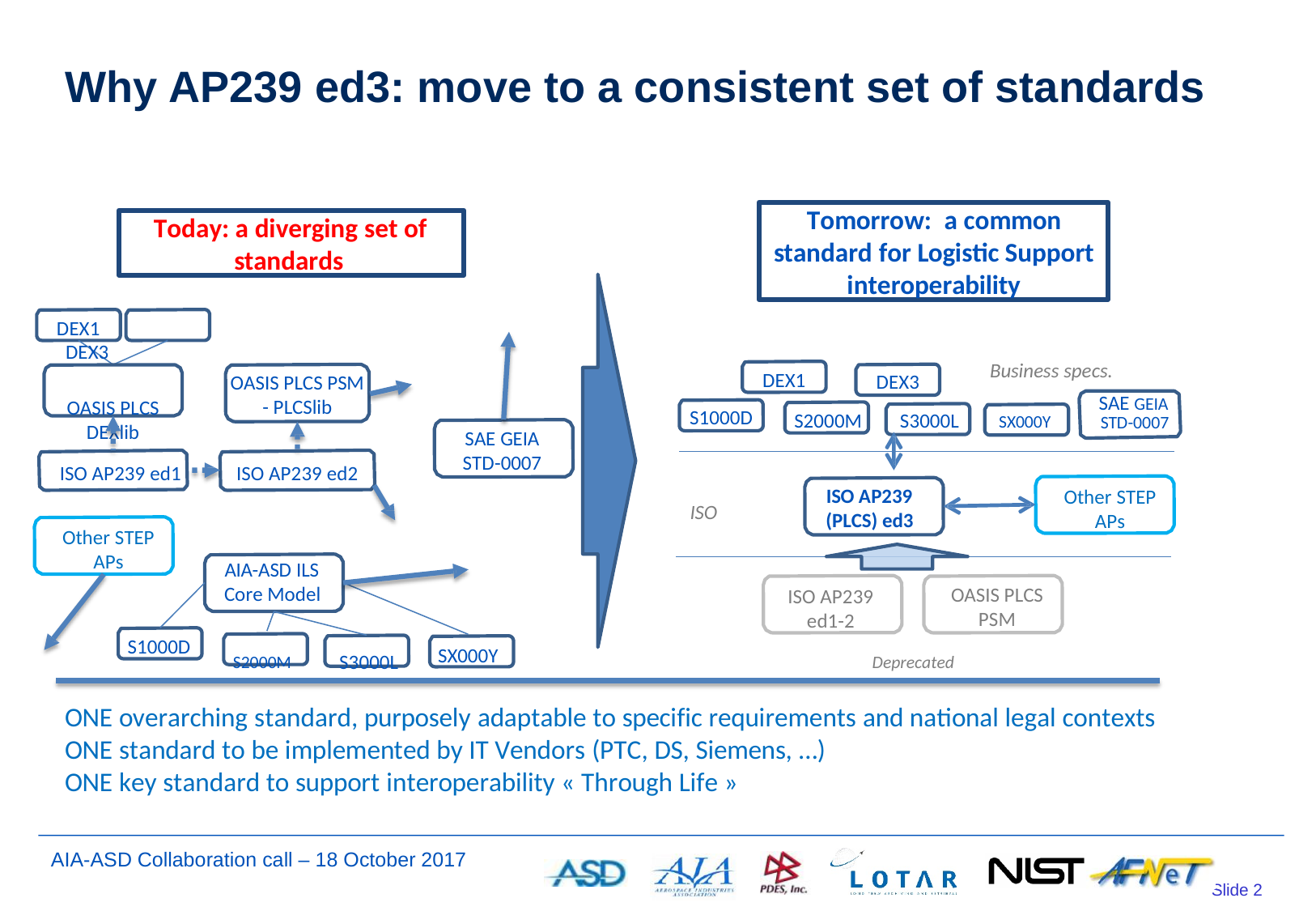

# Why AP239 ed3: move to a consistent set of standards
Tomorrow:  a common standard for Logistic Support interoperability
Today: a diverging set of standards

DEX1	DEX3

OASIS PLCS
DEXlib

Business specs.

DEX1
S2000M
DEX3
S3000L
OASIS PLCS PSM
- PLCSlib

SAE GEIA
SX000Y	STD-0007

S1000D

SAE GEIA STD-0007

ISO AP239 ed1
ISO AP239 ed2

ISO AP239 (PLCS) ed3

Other STEP
APs

ISO

Other STEP APs

AIA-ASD ILS
Core Model

OASIS PLCS PSM

ISO AP239
ed1-2

S1000D

S2000M	S3000L	Deprecated
SX000Y

ONE overarching standard, purposely adaptable to specific requirements and national legal contexts ONE standard to be implemented by IT Vendors (PTC, DS, Siemens, …)
ONE key standard to support interoperability « Through Life »